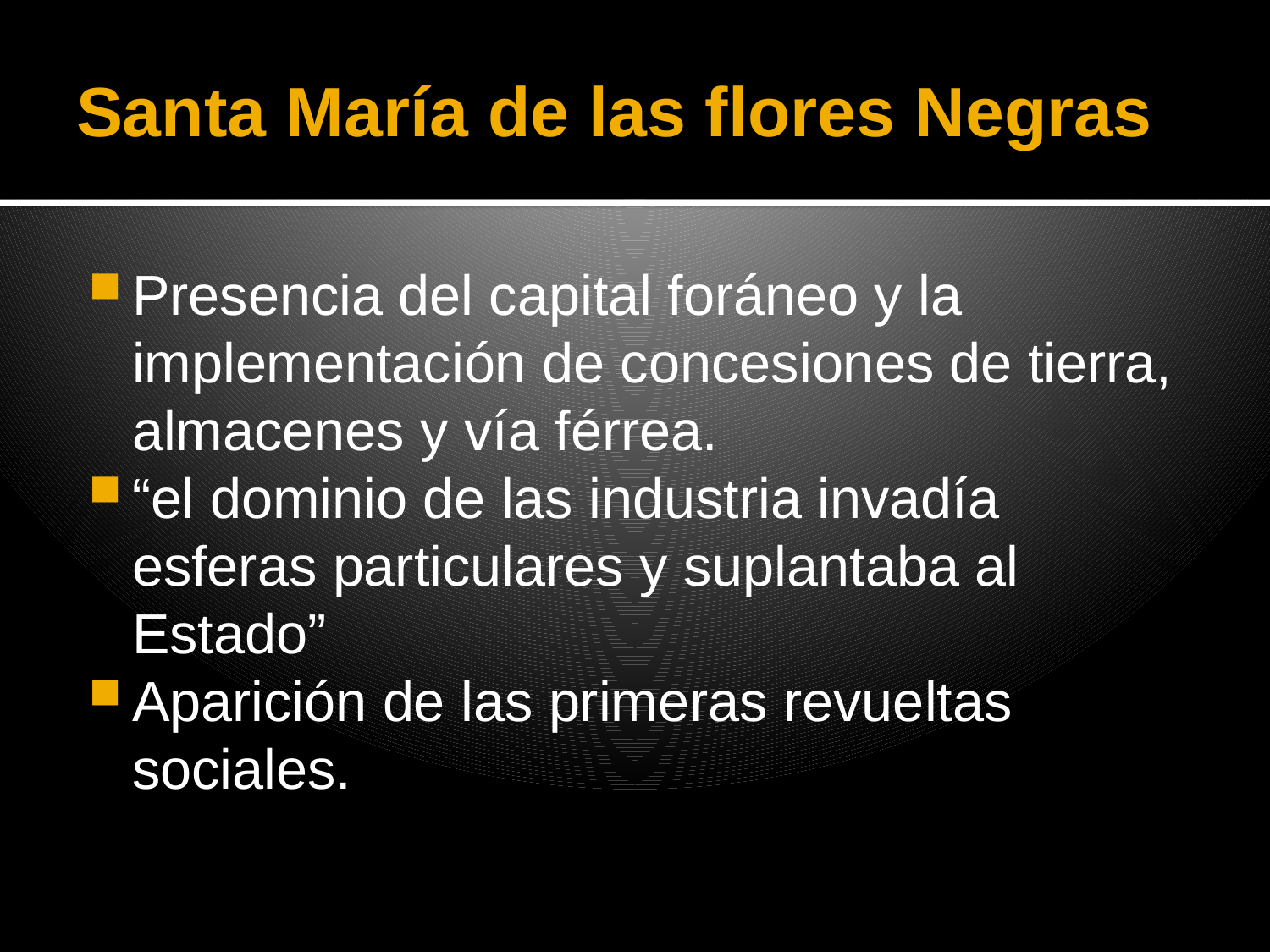

# Santa María de las flores Negras
Presencia del capital foráneo y la implementación de concesiones de tierra, almacenes y vía férrea.
“el dominio de las industria invadía esferas particulares y suplantaba al Estado”
Aparición de las primeras revueltas sociales.